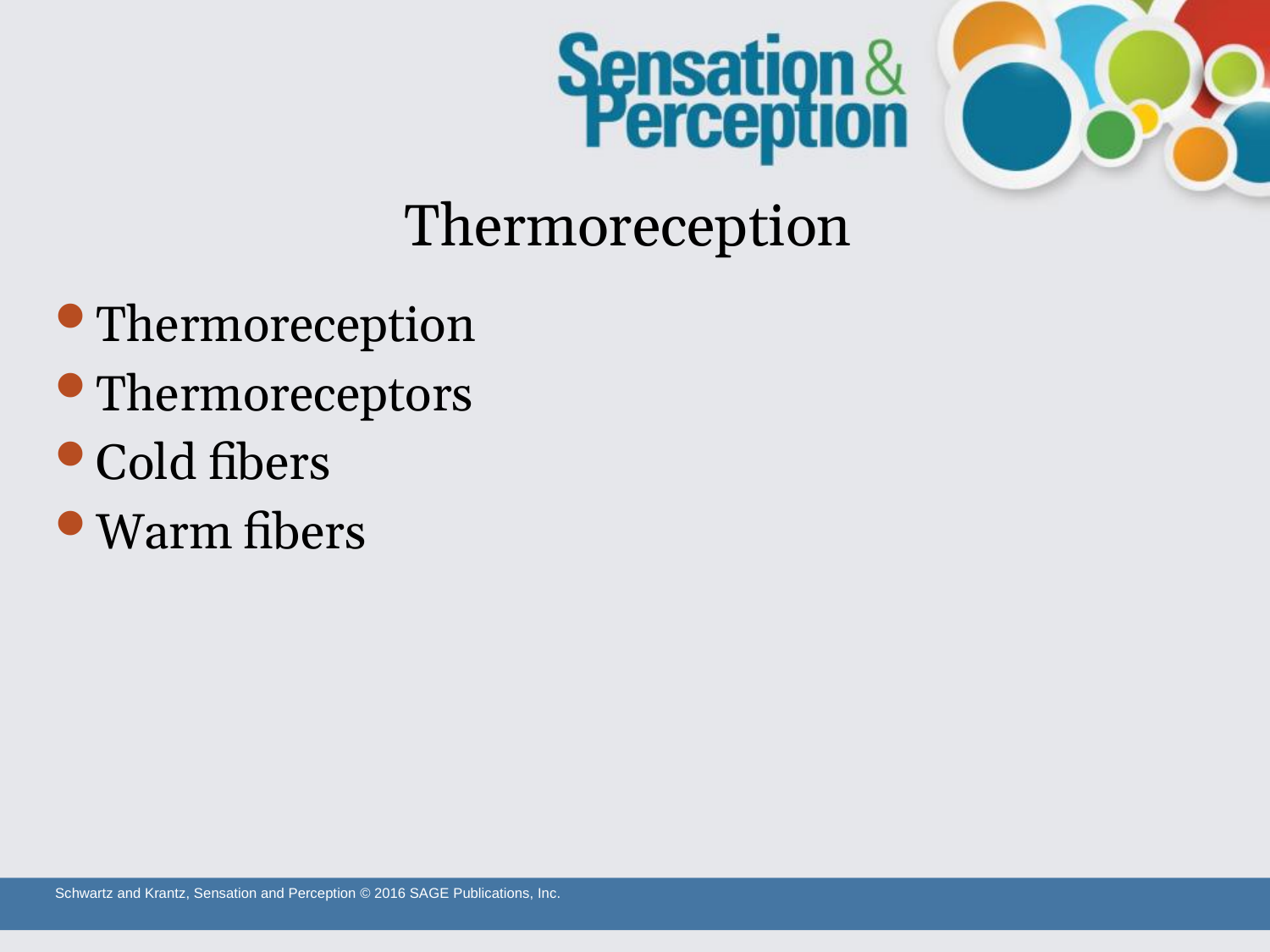

# Thermoreception
Thermoreception
Thermoreceptors
Cold fibers
Warm fibers
Schwartz and Krantz, Sensation and Perception © 2016 SAGE Publications, Inc.